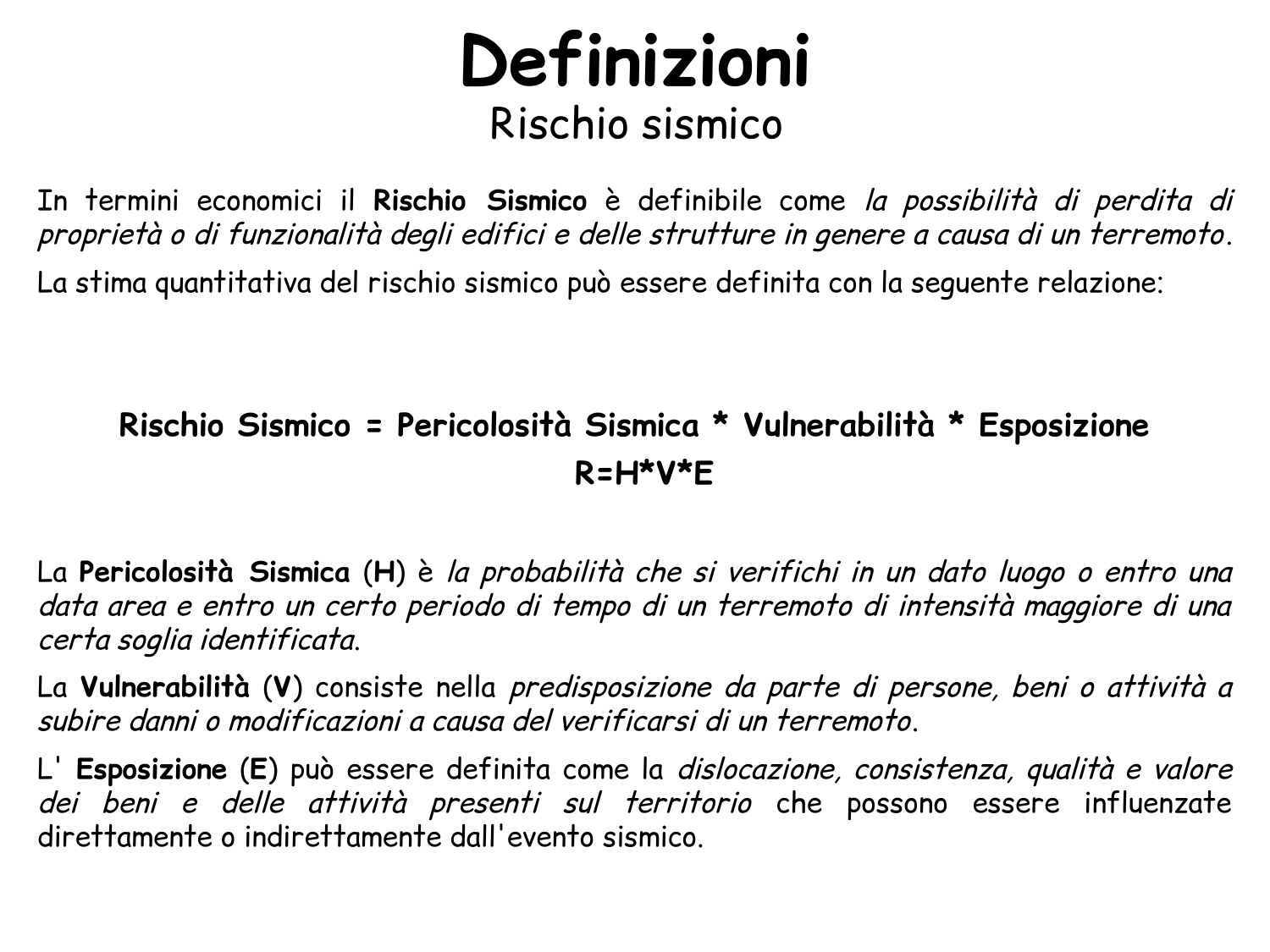

Definizioni
Rischio sismico
In termini economici il Rischio Sismico è definibile come la possibilità di perdita di proprietà o di funzionalità degli edifici e delle strutture in genere a causa di un terremoto.
La stima quantitativa del rischio sismico può essere definita con la seguente relazione:

Rischio Sismico = Pericolosità Sismica * Vulnerabilità * Esposizione
  R=H*V*E

La Pericolosità Sismica (H) è la probabilità che si verifichi in un dato luogo o entro una data area e entro un certo periodo di tempo di un terremoto di intensità maggiore di una certa soglia identificata.
La Vulnerabilità (V) consiste nella predisposizione da parte di persone, beni o attività a subire danni o modificazioni a causa del verificarsi di un terremoto.
L' Esposizione (E) può essere definita come la dislocazione, consistenza, qualità e valore dei beni e delle attività presenti sul territorio che possono essere influenzate direttamente o indirettamente dall'evento sismico.